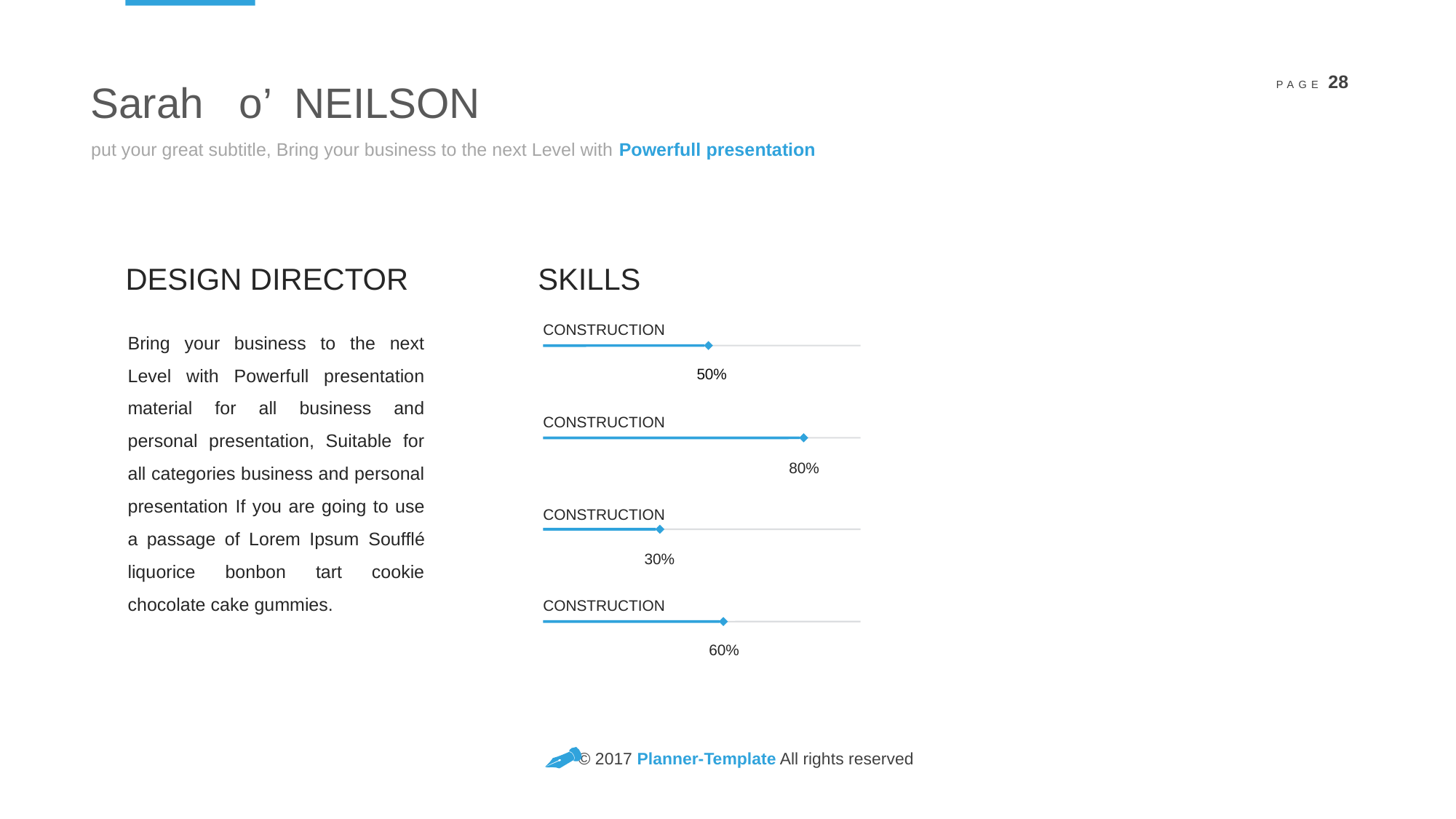

Sarah   o’  NEILSON
put your great subtitle, Bring your business to the next Level with Powerfull presentation

DESIGN DIRECTOR
SKILLS
Bring your business to the next Level with Powerfull presentation material for all business and personal presentation, Suitable for all categories business and personal presentation If you are going to use a passage of Lorem Ipsum Soufflé liquorice bonbon tart cookie chocolate cake gummies.
CONSTRUCTION

50%
CONSTRUCTION

80%
CONSTRUCTION

30%
CONSTRUCTION

60%